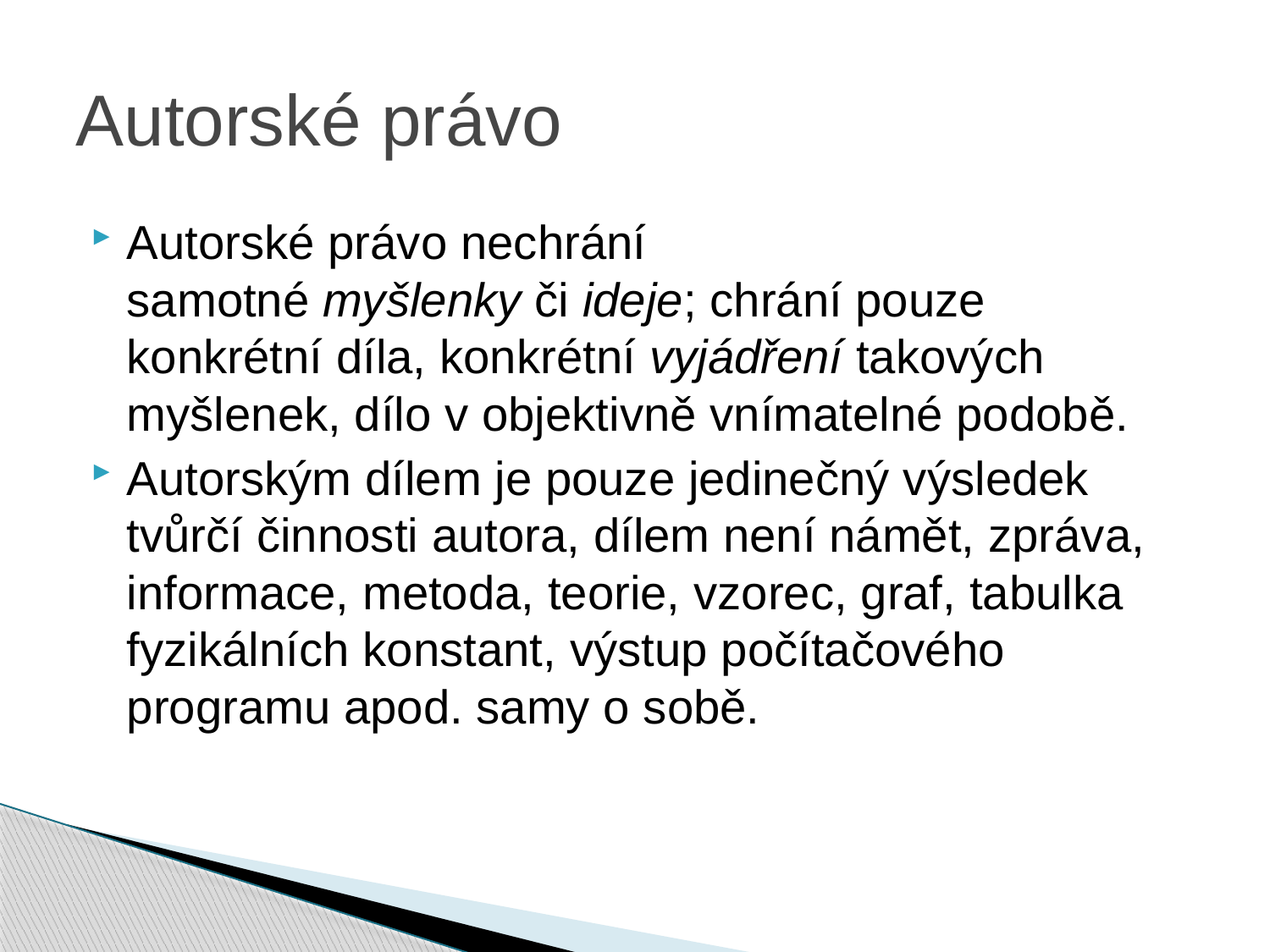

# Autorské právo
Autorské právo nechrání samotné myšlenky či ideje; chrání pouze konkrétní díla, konkrétní vyjádření takových myšlenek, dílo v objektivně vnímatelné podobě.
Autorským dílem je pouze jedinečný výsledek tvůrčí činnosti autora, dílem není námět, zpráva, informace, metoda, teorie, vzorec, graf, tabulka fyzikálních konstant, výstup počítačového programu apod. samy o sobě.